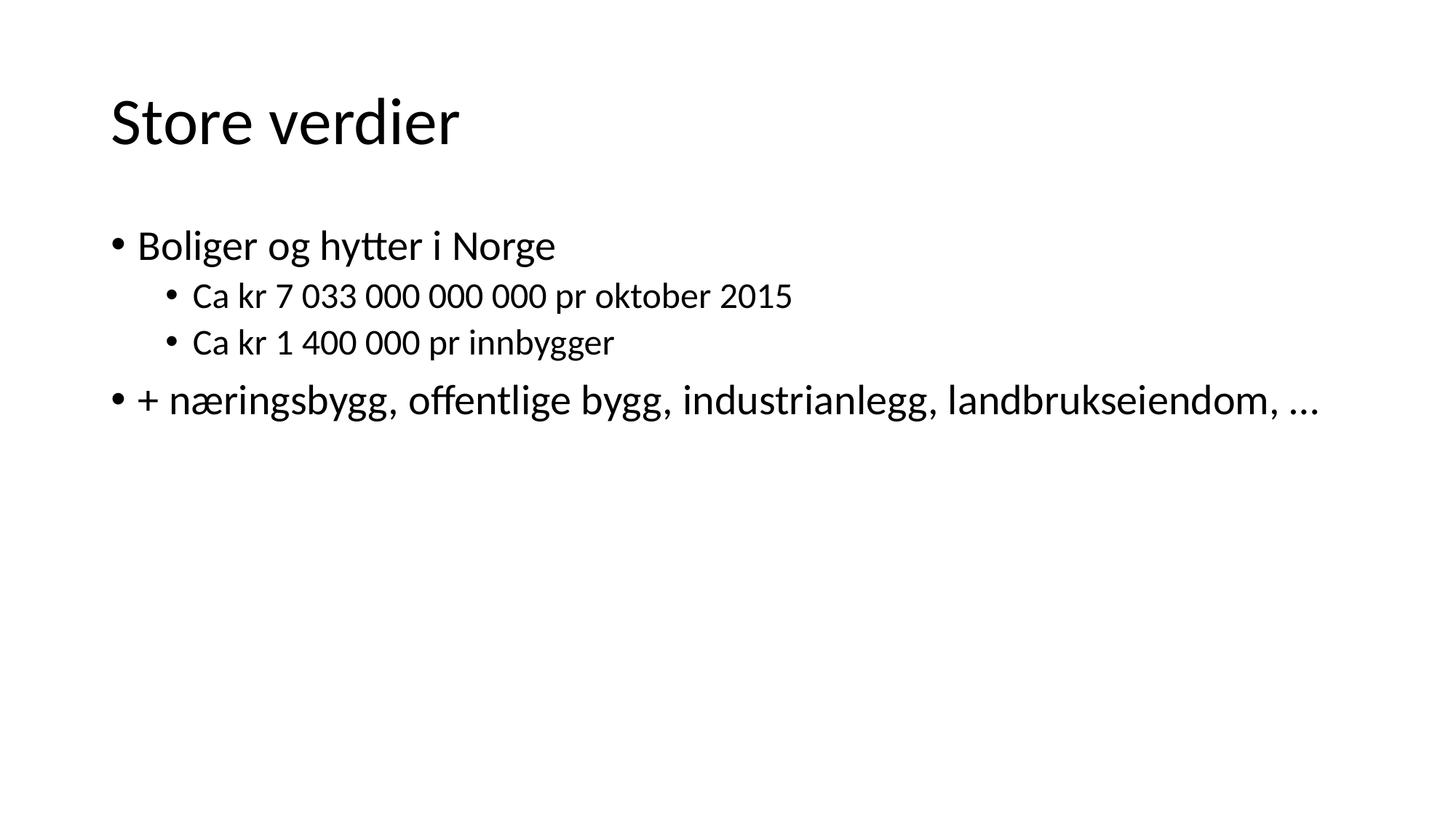

# Store verdier
Boliger og hytter i Norge
Ca kr 7 033 000 000 000 pr oktober 2015
Ca kr 1 400 000 pr innbygger
+ næringsbygg, offentlige bygg, industrianlegg, landbrukseiendom, …